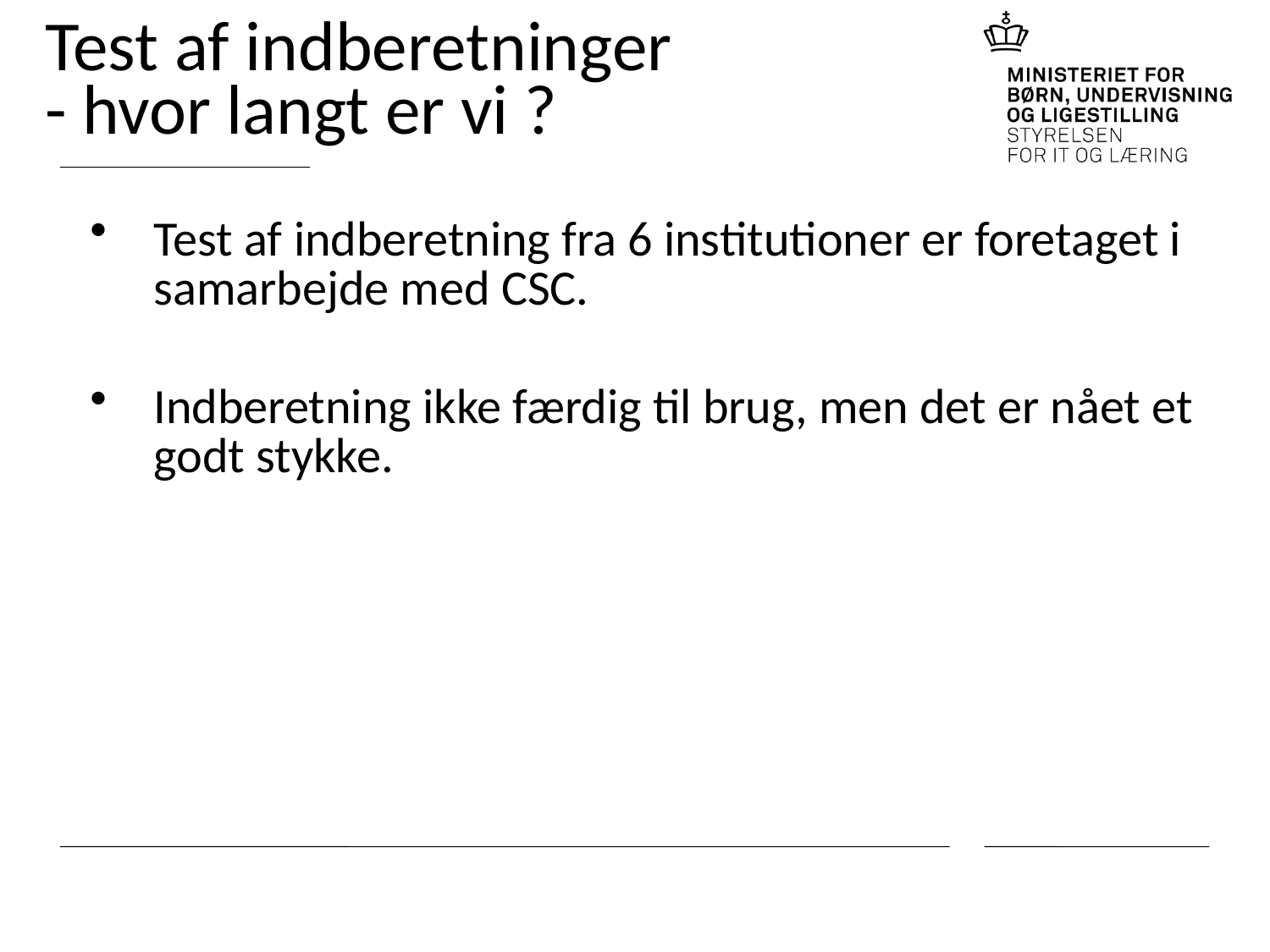

# Test af indberetninger - hvor langt er vi ?
Test af indberetning fra 6 institutioner er foretaget i samarbejde med CSC.

Indberetning ikke færdig til brug, men det er nået et godt stykke.